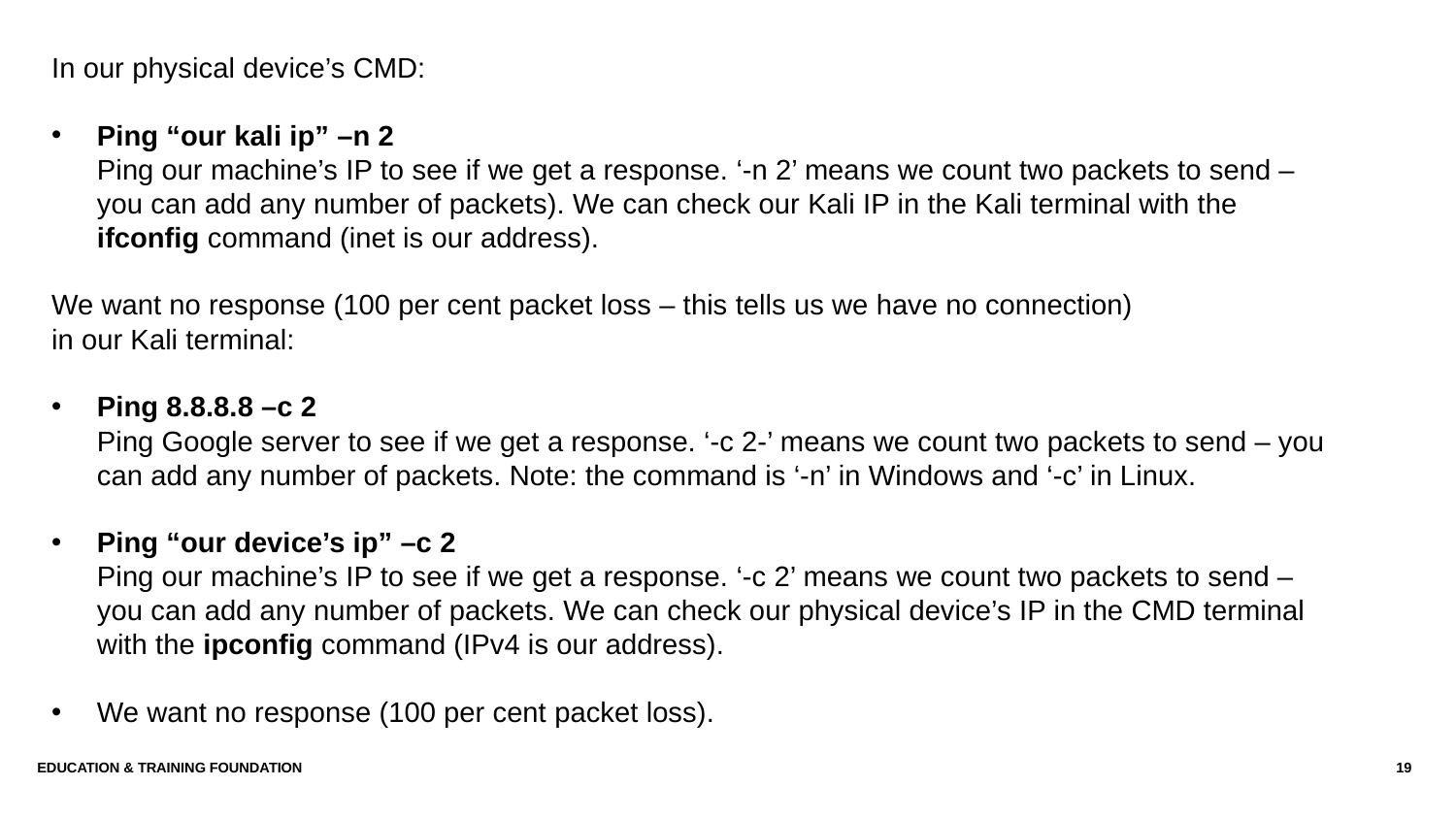

In our physical device’s CMD:

Ping “our kali ip” –n 2
Ping our machine’s IP to see if we get a response. ‘-n 2’ means we count two packets to send – you can add any number of packets). We can check our Kali IP in the Kali terminal with the ifconfig command (inet is our address).

We want no response (100 per cent packet loss – this tells us we have no connection)
in our Kali terminal:

Ping 8.8.8.8 –c 2
Ping Google server to see if we get a response. ‘-c 2-’ means we count two packets to send – you can add any number of packets. Note: the command is ‘-n’ in Windows and ‘-c’ in Linux.

Ping “our device’s ip” –c 2
Ping our machine’s IP to see if we get a response. ‘-c 2’ means we count two packets to send – you can add any number of packets. We can check our physical device’s IP in the CMD terminal with the ipconfig command (IPv4 is our address).

We want no response (100 per cent packet loss).
Education & Training Foundation
19